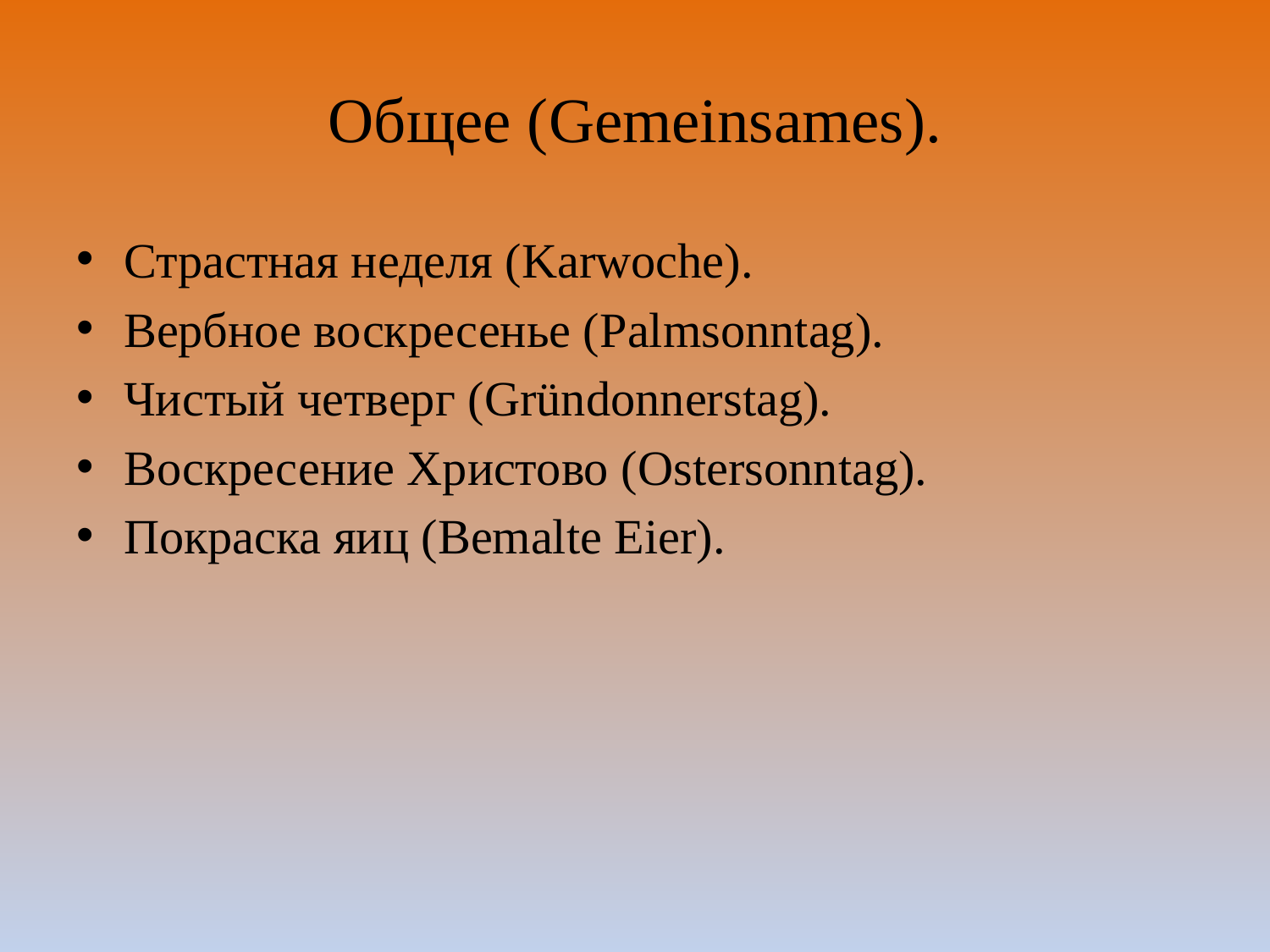

# Общее (Gemeinsames).
Страстная неделя (Karwoche).
Вербное воскресенье (Palmsonntag).
Чистый четверг (Gründonnerstag).
Воскресение Христово (Ostersonntag).
Покраска яиц (Bemalte Eier).